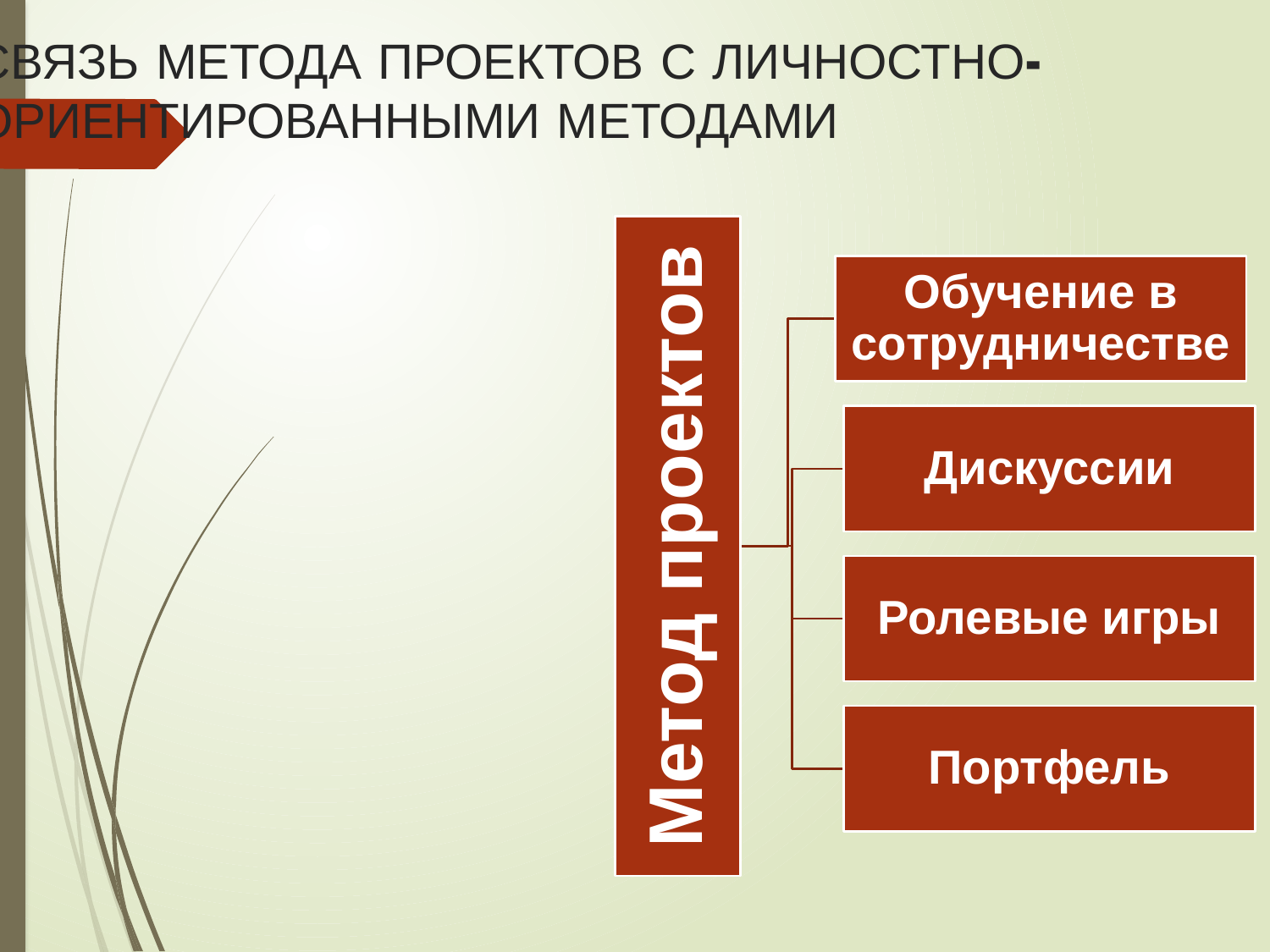

# СВЯЗЬ МЕТОДА ПРОЕКТОВ С ЛИЧНОСТНО- ОРИЕНТИРОВАННЫМИ МЕТОДАМИ

Метод проектов
Обучение в сотрудничестве
Дискуссии
Портфель
Ролевые игры